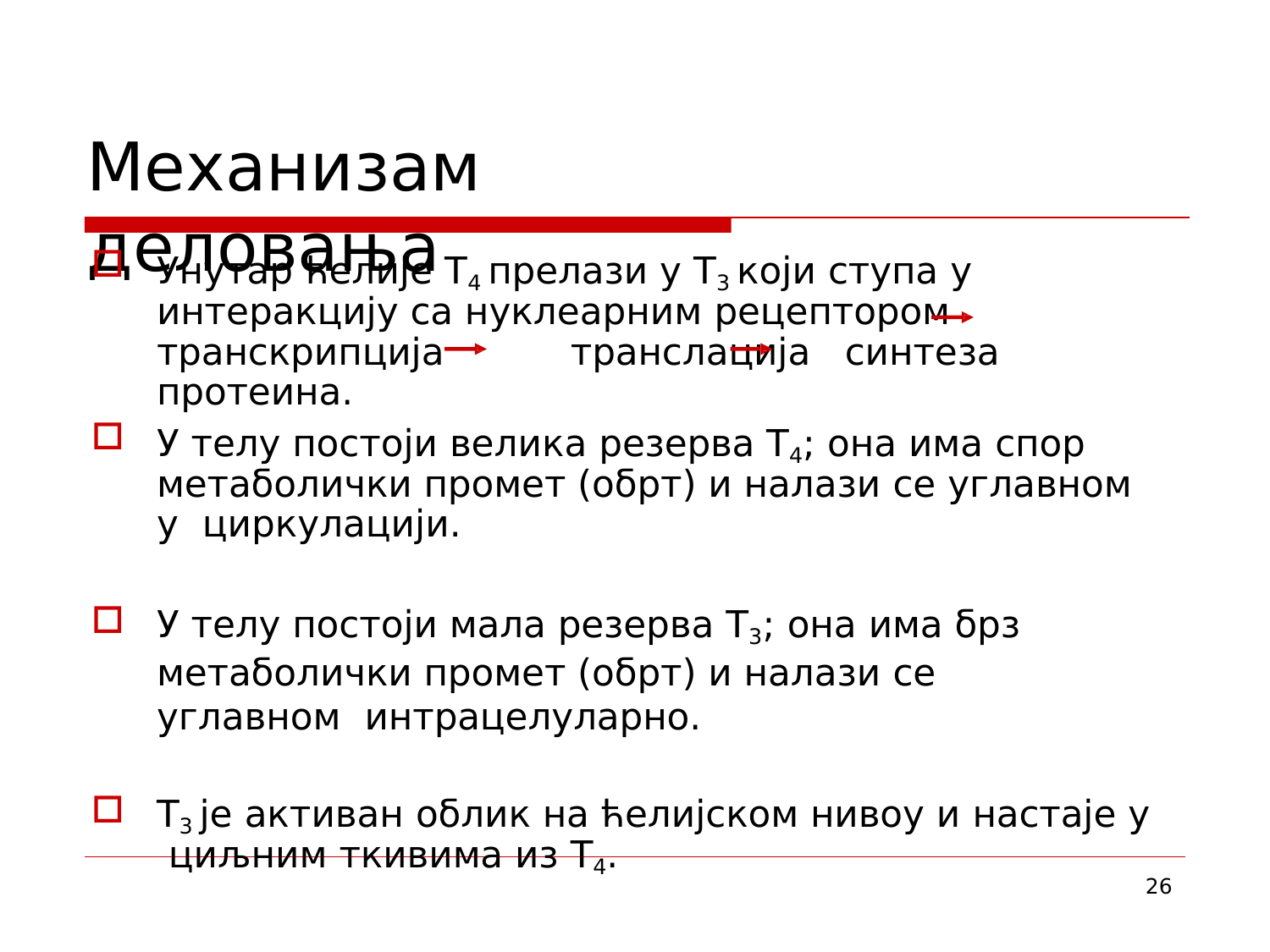

# Механизам деловања
Унутар ћелије Т4 прелази у Т3 који ступа у  интеракцију са нуклеарним рецептором  транскрипција	транслација	синтеза протеина.
У телу постоји велика резерва Т4; она има спор  метаболички промет (обрт) и налази се углавном у  циркулацији.

У телу постоји мала резерва Т3; она има брз  метаболички промет (обрт) и налази се углавном  интрацелуларно.

Т3 је активан облик на ћелијском нивоу и настаје у  циљним ткивима из Т4.

26